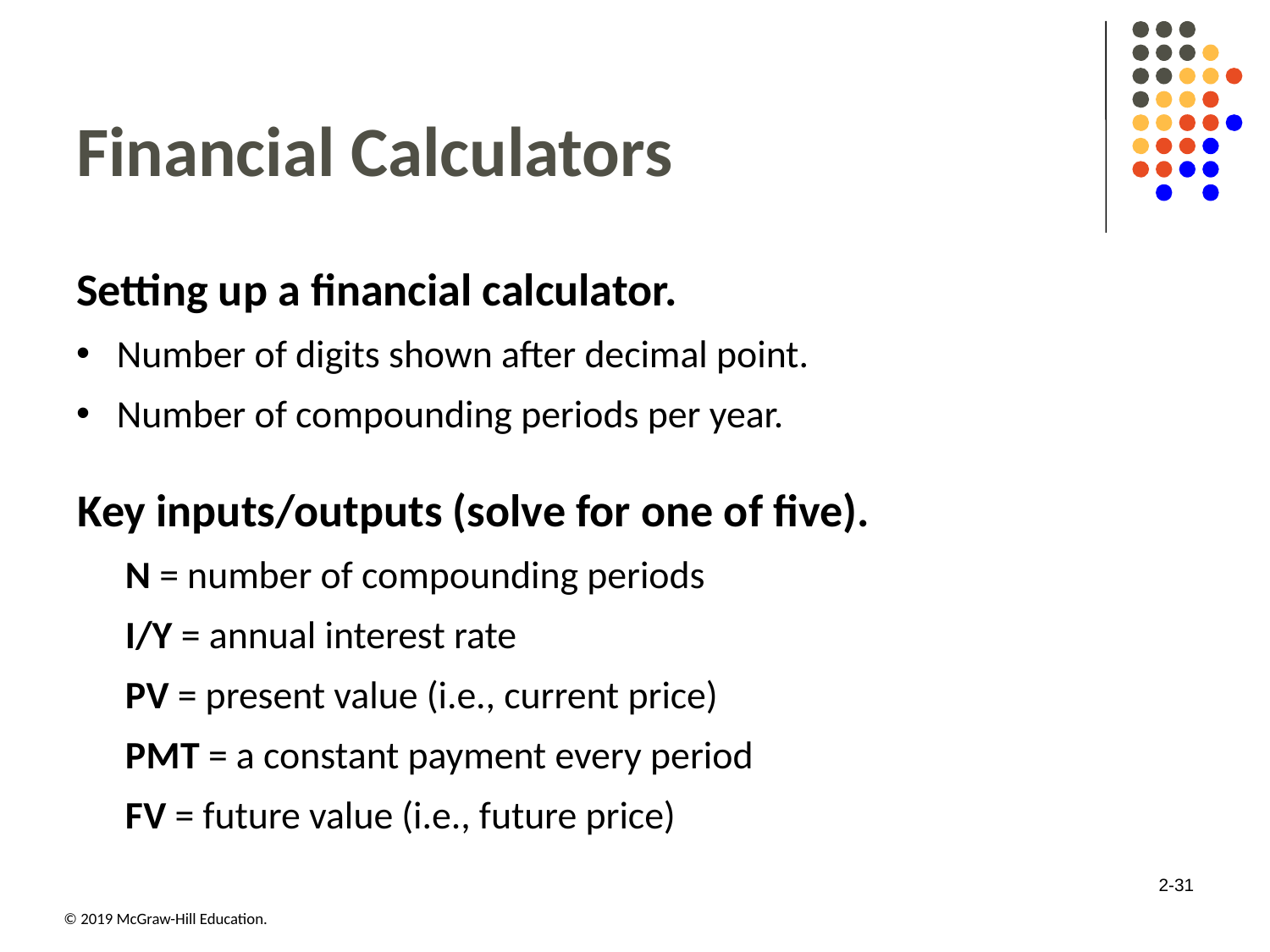

# Financial Calculators
Setting up a financial calculator.
Number of digits shown after decimal point.
Number of compounding periods per year.
Key inputs/outputs (solve for one of five).
N = number of compounding periods
I/Y = annual interest rate
P V = present value (i.e., current price)
P M T = a constant payment every period
F V = future value (i.e., future price)
2-31